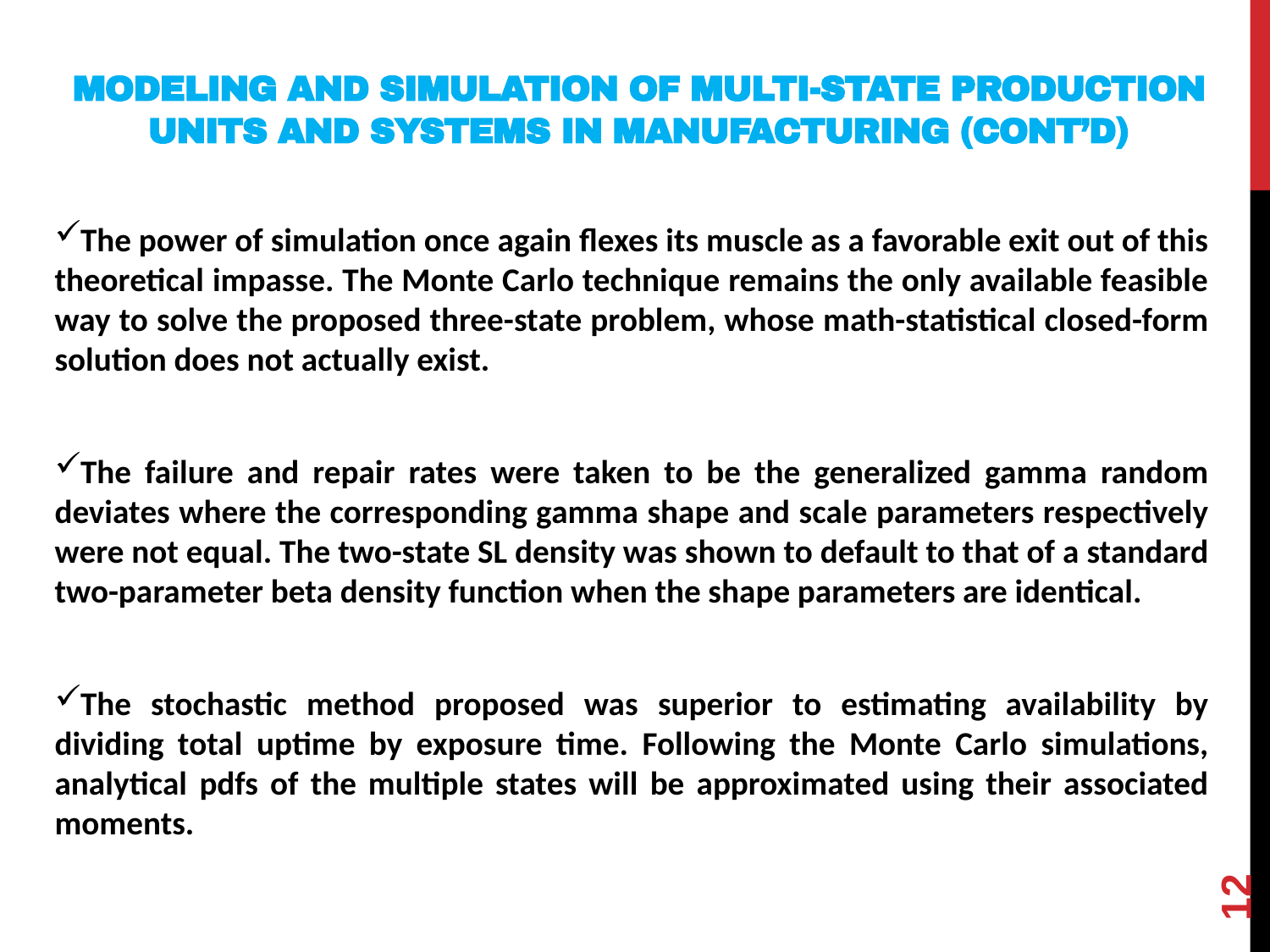

# Modeling and Simulation of Multi-State Production Units and Systems in Manufacturing (cont’d)
The power of simulation once again flexes its muscle as a favorable exit out of this theoretical impasse. The Monte Carlo technique remains the only available feasible way to solve the proposed three-state problem, whose math-statistical closed-form solution does not actually exist.

The failure and repair rates were taken to be the generalized gamma random deviates where the corresponding gamma shape and scale parameters respectively were not equal. The two-state SL density was shown to default to that of a standard two-parameter beta density function when the shape parameters are identical.

The stochastic method proposed was superior to estimating availability by dividing total uptime by exposure time. Following the Monte Carlo simulations, analytical pdfs of the multiple states will be approximated using their associated moments.

12